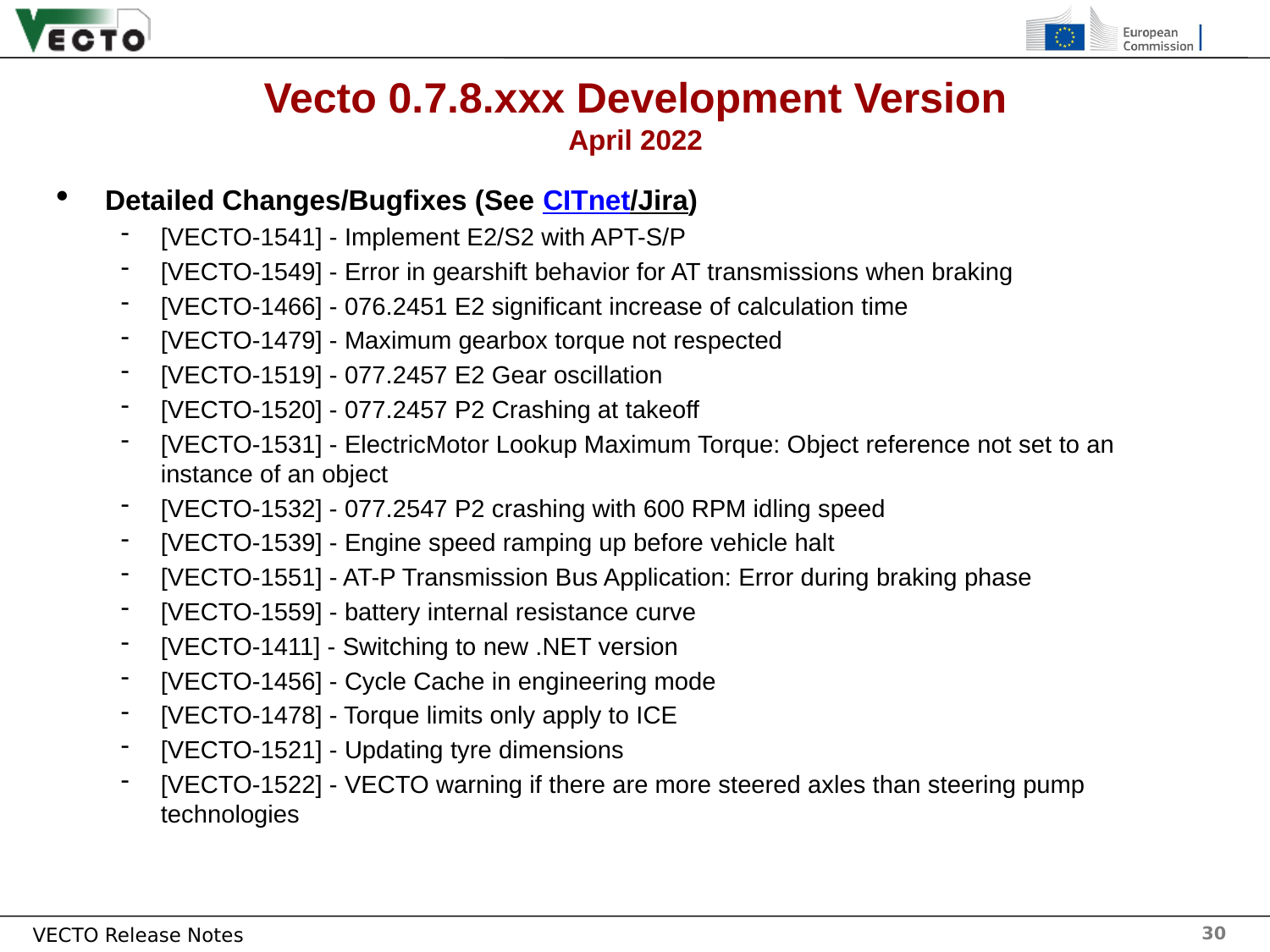

# Vecto 0.7.8.xxx Development Version April 2022
Detailed Changes/Bugfixes (See CITnet/Jira)
[VECTO-1541] - Implement E2/S2 with APT-S/P
[VECTO-1549] - Error in gearshift behavior for AT transmissions when braking
[VECTO-1466] - 076.2451 E2 significant increase of calculation time
[VECTO-1479] - Maximum gearbox torque not respected
[VECTO-1519] - 077.2457 E2 Gear oscillation
[VECTO-1520] - 077.2457 P2 Crashing at takeoff
[VECTO-1531] - ElectricMotor Lookup Maximum Torque: Object reference not set to an instance of an object
[VECTO-1532] - 077.2547 P2 crashing with 600 RPM idling speed
[VECTO-1539] - Engine speed ramping up before vehicle halt
[VECTO-1551] - AT-P Transmission Bus Application: Error during braking phase
[VECTO-1559] - battery internal resistance curve
[VECTO-1411] - Switching to new .NET version
[VECTO-1456] - Cycle Cache in engineering mode
[VECTO-1478] - Torque limits only apply to ICE
[VECTO-1521] - Updating tyre dimensions
[VECTO-1522] - VECTO warning if there are more steered axles than steering pump technologies